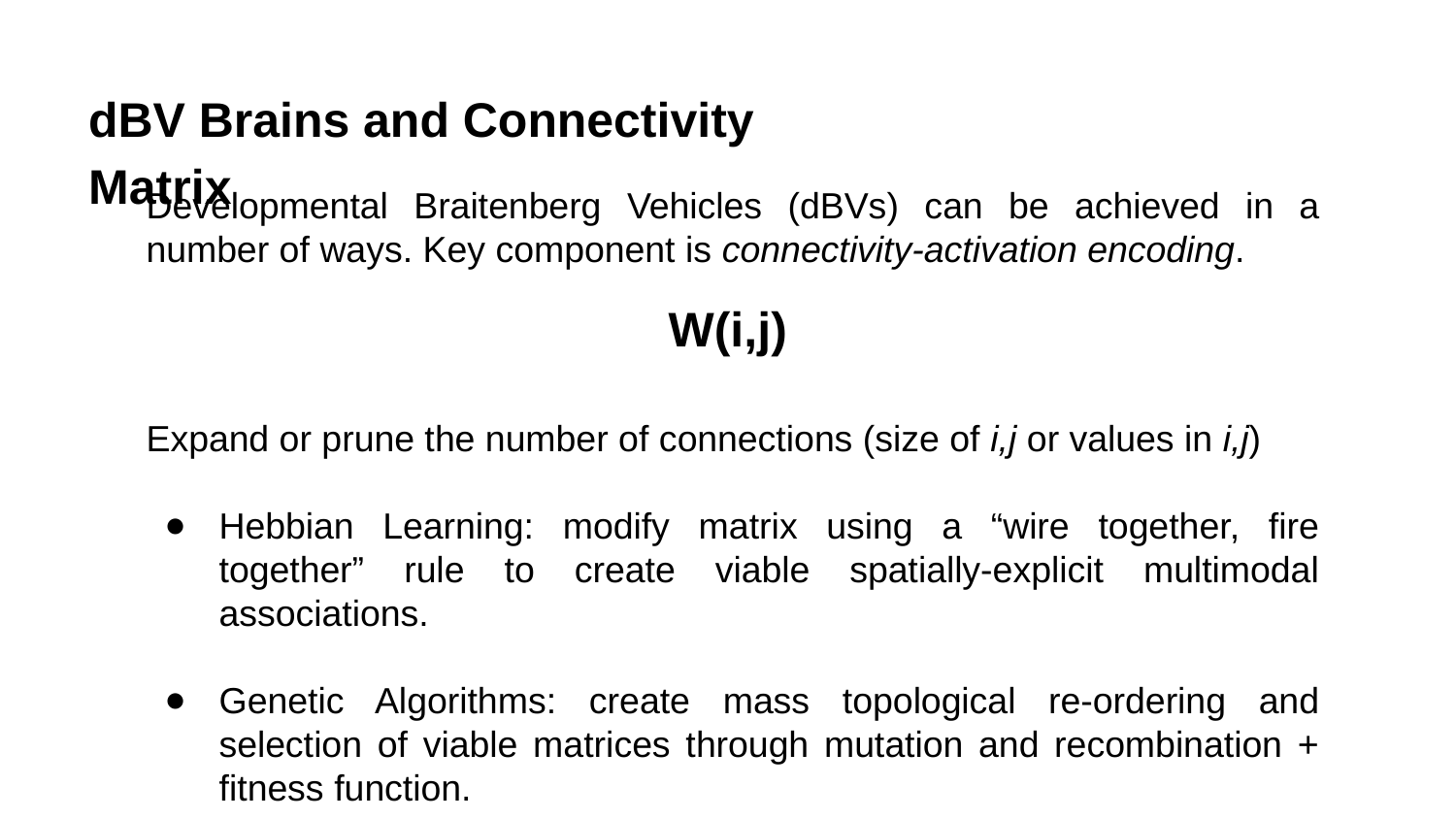

dBV Brains and Connectivity Matrix

Developmental Braitenberg Vehicles (dBVs) can be achieved in a number of ways. Key component is connectivity-activation encoding.
W(i,j)
Expand or prune the number of connections (size of i,j or values in i,j)

Hebbian Learning: modify matrix using a “wire together, fire together” rule to create viable spatially-explicit multimodal associations.

Genetic Algorithms: create mass topological re-ordering and selection of viable matrices through mutation and recombination + fitness function.